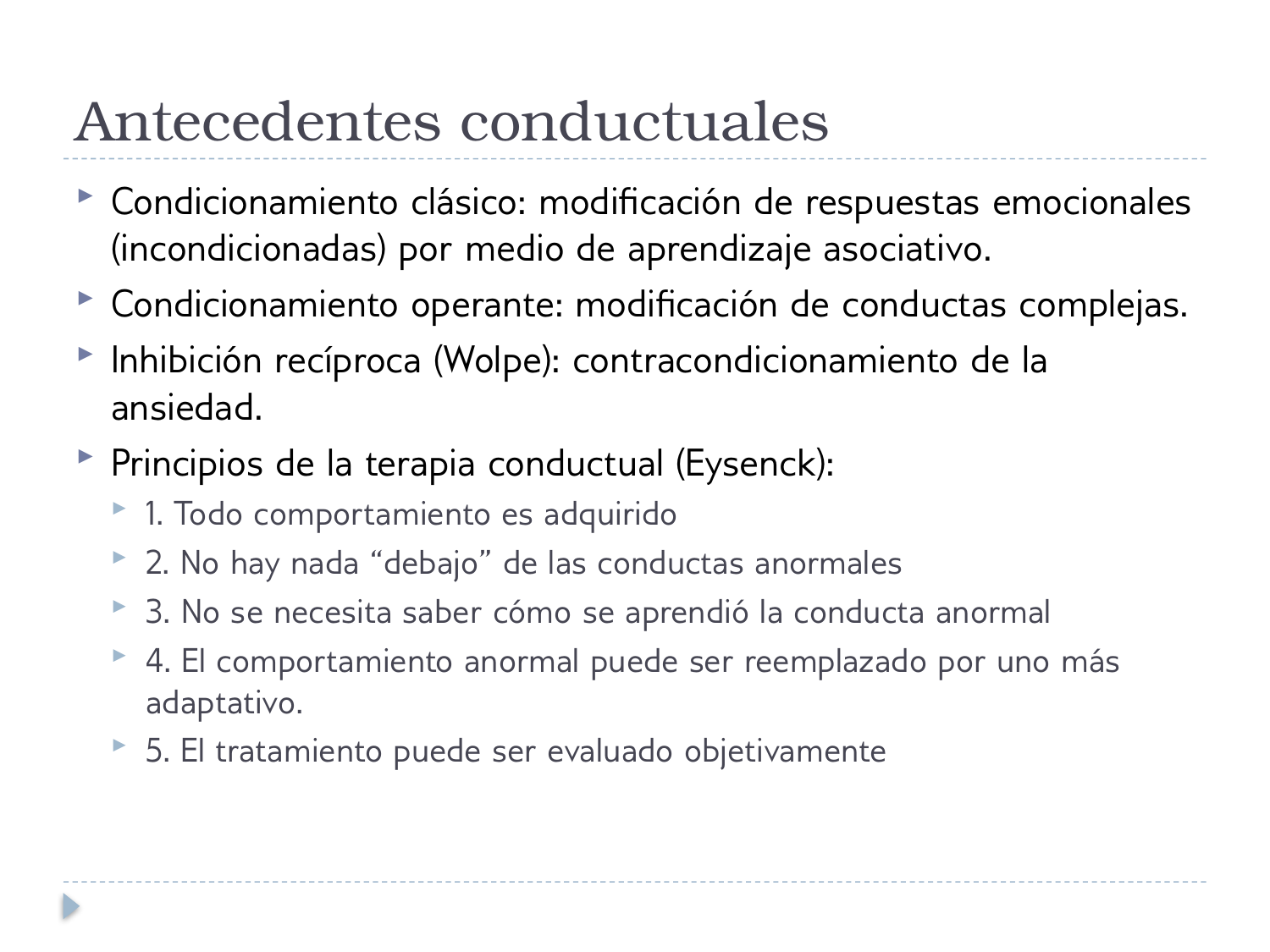

# Antecedentes conductuales
Condicionamiento clásico: modificación de respuestas emocionales (incondicionadas) por medio de aprendizaje asociativo.
Condicionamiento operante: modificación de conductas complejas.
Inhibición recíproca (Wolpe): contracondicionamiento de la ansiedad.
Principios de la terapia conductual (Eysenck):
1. Todo comportamiento es adquirido
2. No hay nada “debajo” de las conductas anormales
3. No se necesita saber cómo se aprendió la conducta anormal
4. El comportamiento anormal puede ser reemplazado por uno más adaptativo.
5. El tratamiento puede ser evaluado objetivamente